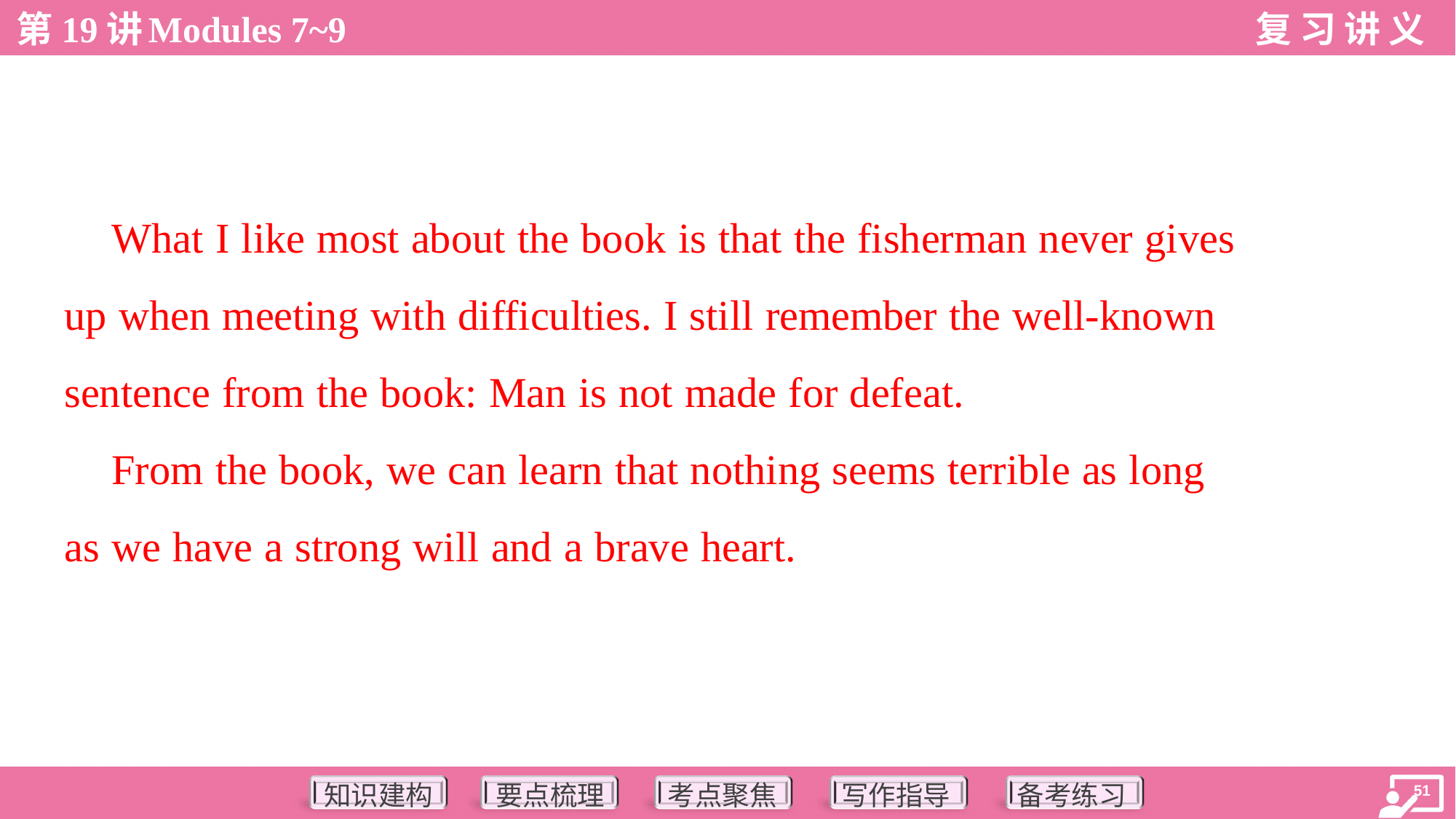

What I like most about the book is that the fisherman never gives
up when meeting with difficulties. I still remember the well-known
sentence from the book: Man is not made for defeat.
    From the book, we can learn that nothing seems terrible as long
as we have a strong will and a brave heart.